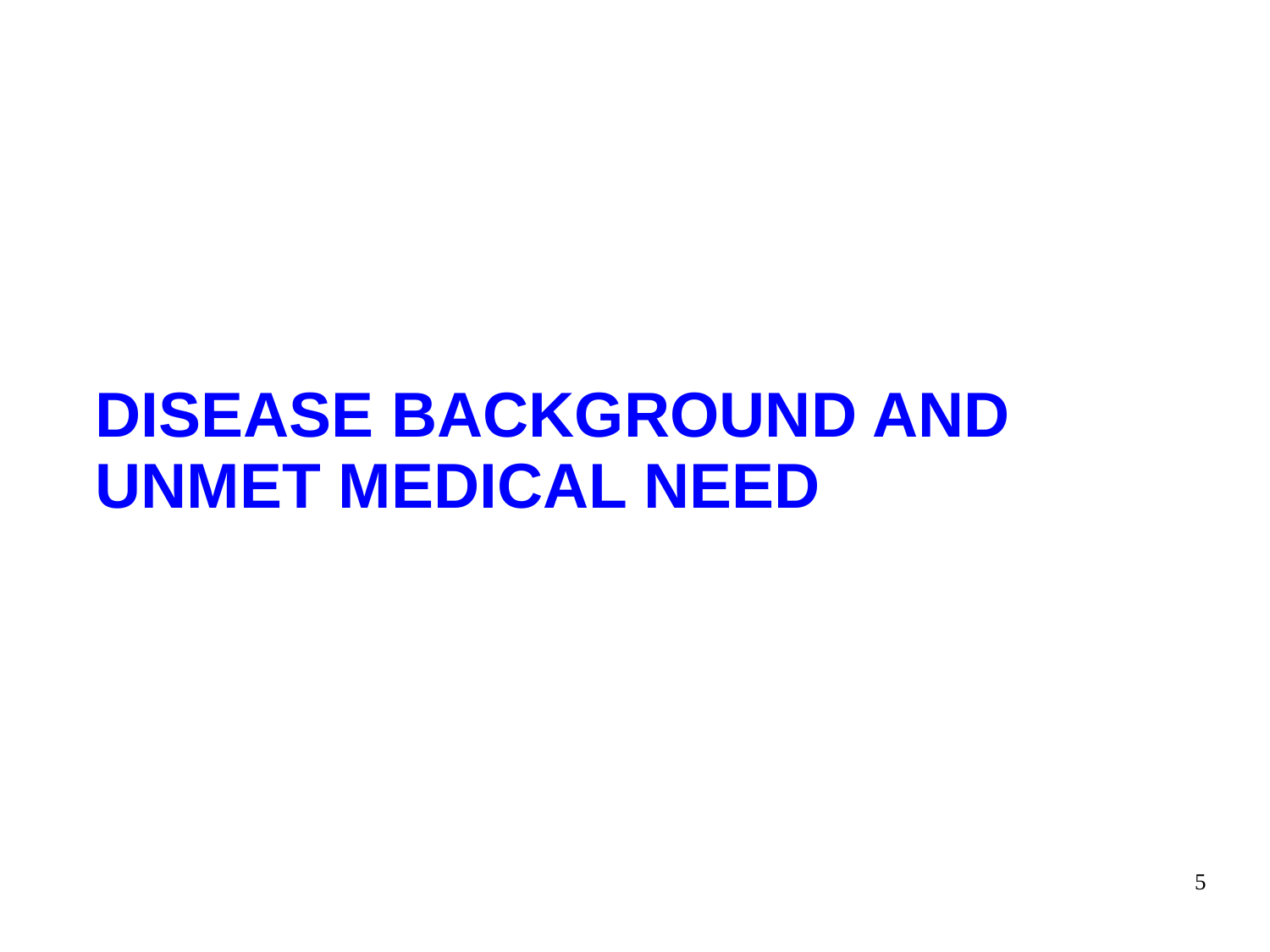

# Disease Background and Unmet Medical Need
5